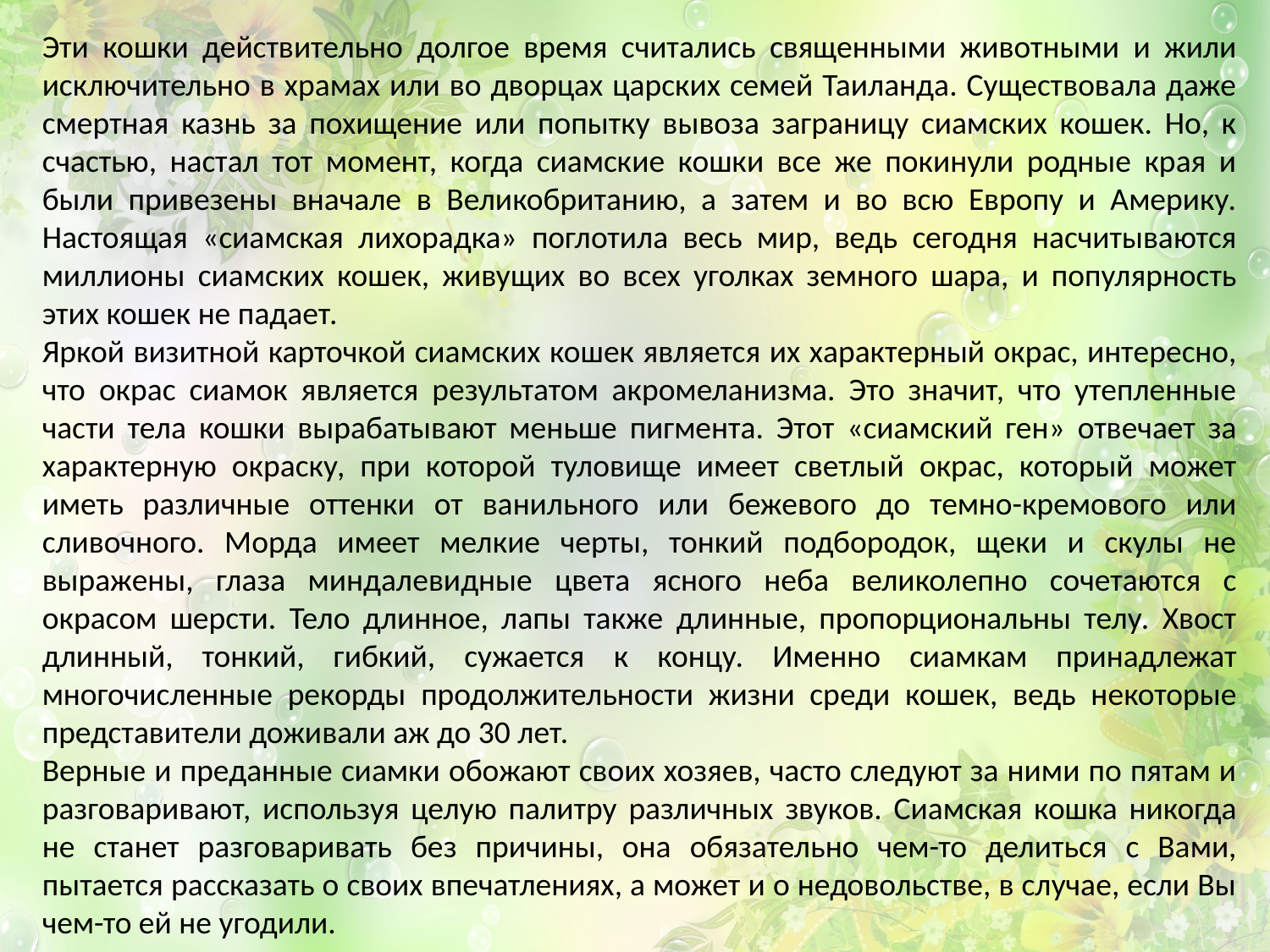

Эти кошки действительно долгое время считались священными животными и жили исключительно в храмах или во дворцах царских семей Таиланда. Существовала даже смертная казнь за похищение или попытку вывоза заграницу сиамских кошек. Но, к счастью, настал тот момент, когда сиамские кошки все же покинули родные края и были привезены вначале в Великобританию, а затем и во всю Европу и Америку. Настоящая «сиамская лихорадка» поглотила весь мир, ведь сегодня насчитываются миллионы сиамских кошек, живущих во всех уголках земного шара, и популярность этих кошек не падает.
Яркой визитной карточкой сиамских кошек является их характерный окрас, интересно, что окрас сиамок является результатом акромеланизма. Это значит, что утепленные части тела кошки вырабатывают меньше пигмента. Этот «сиамский ген» отвечает за характерную окраску, при которой туловище имеет светлый окрас, который может иметь различные оттенки от ванильного или бежевого до темно-кремового или сливочного. Морда имеет мелкие черты, тонкий подбородок, щеки и скулы не выражены, глаза миндалевидные цвета ясного неба великолепно сочетаются с окрасом шерсти. Тело длинное, лапы также длинные, пропорциональны телу. Хвост длинный, тонкий, гибкий, сужается к концу. Именно сиамкам принадлежат многочисленные рекорды продолжительности жизни среди кошек, ведь некоторые представители доживали аж до 30 лет.
Верные и преданные сиамки обожают своих хозяев, часто следуют за ними по пятам и разговаривают, используя целую палитру различных звуков. Сиамская кошка никогда не станет разговаривать без причины, она обязательно чем-то делиться с Вами, пытается рассказать о своих впечатлениях, а может и о недовольстве, в случае, если Вы чем-то ей не угодили.